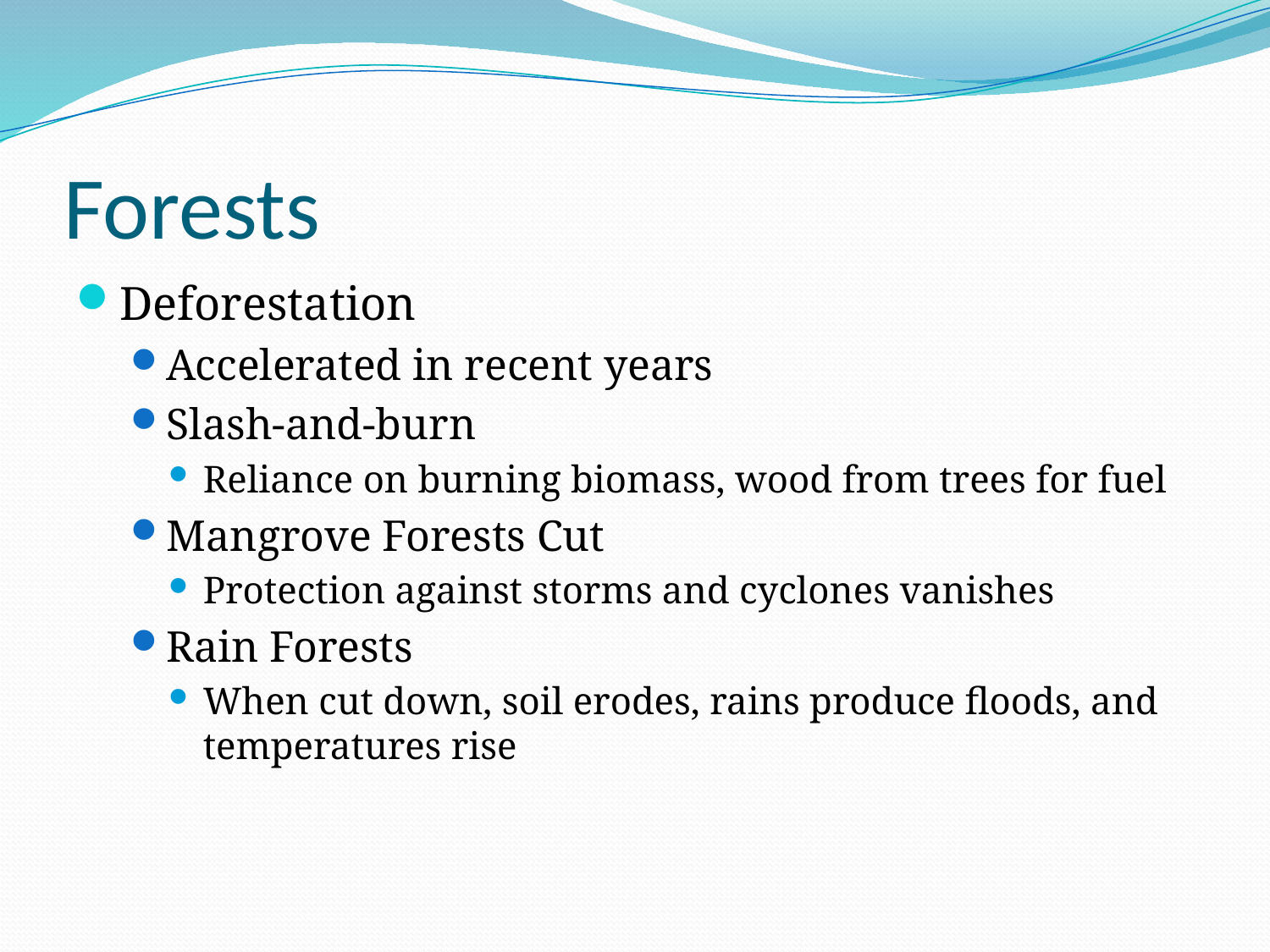

# Forests
Deforestation
Accelerated in recent years
Slash-and-burn
Reliance on burning biomass, wood from trees for fuel
Mangrove Forests Cut
Protection against storms and cyclones vanishes
Rain Forests
When cut down, soil erodes, rains produce floods, and temperatures rise